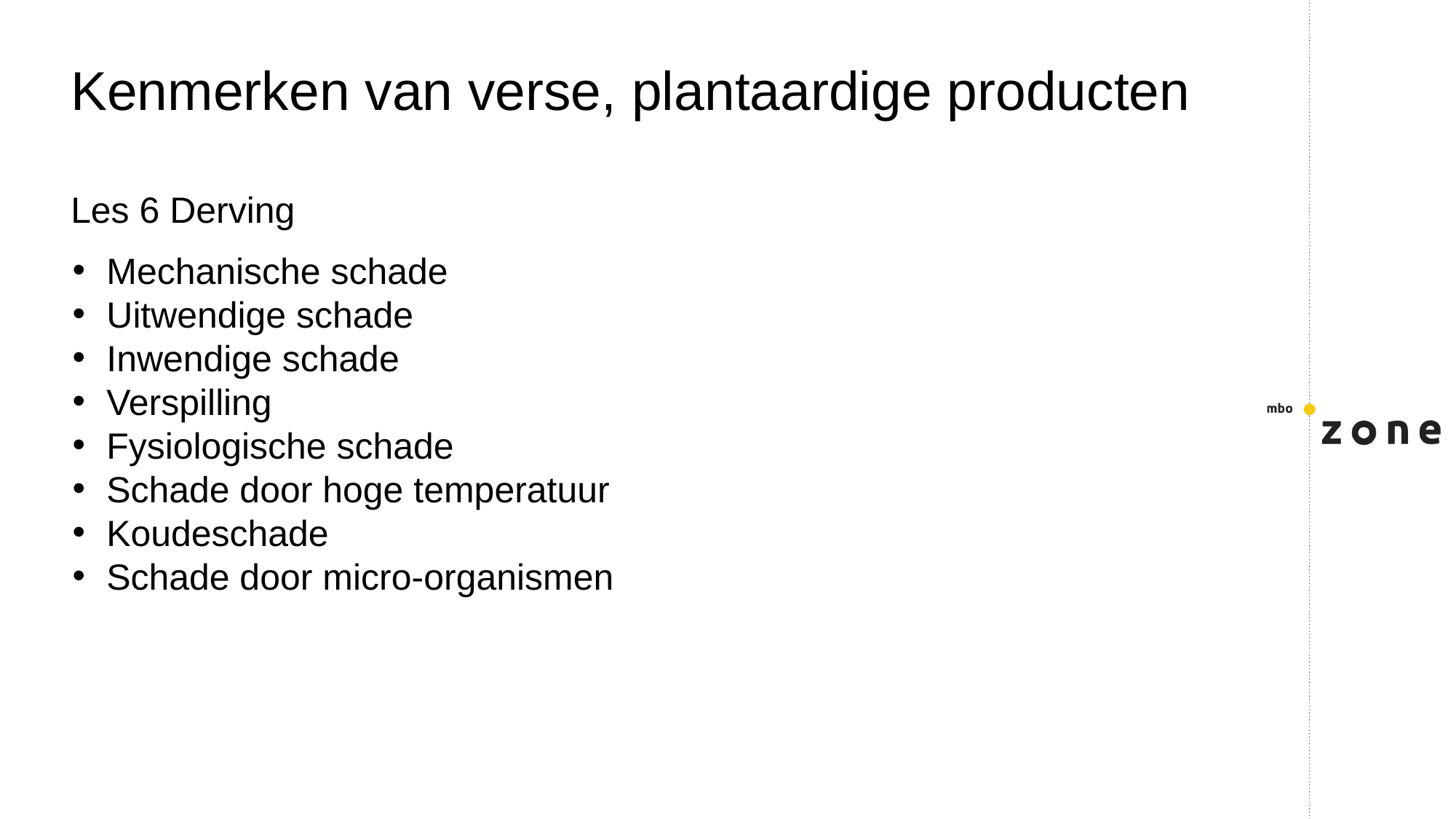

Kenmerken van verse, plantaardige producten

Les 6 Derving

Mechanische schade
Uitwendige schade
Inwendige schade
Verspilling
Fysiologische schade
Schade door hoge temperatuur
Koudeschade
Schade door micro-organismen